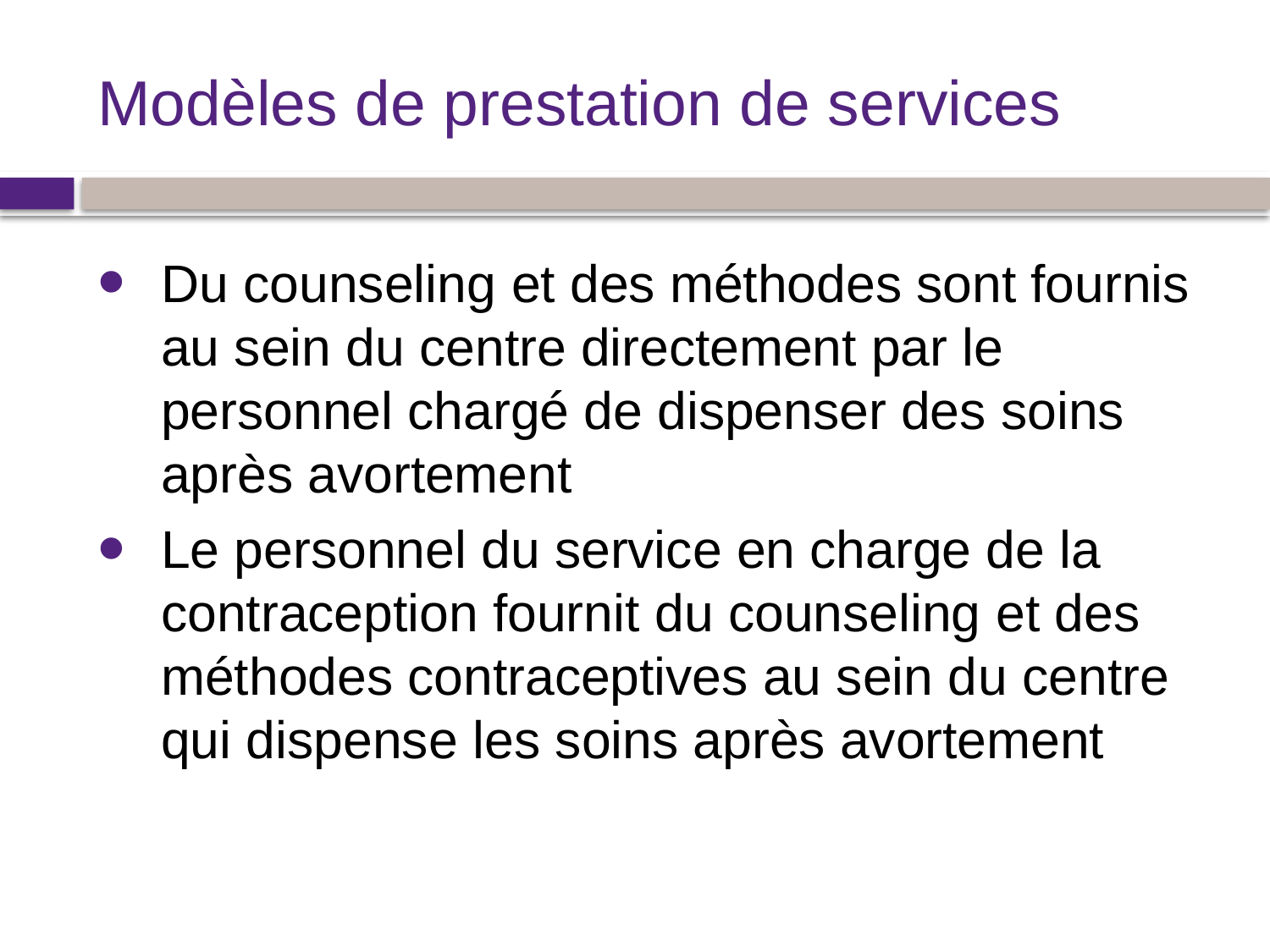

# Modèles de prestation de services
Du counseling et des méthodes sont fournis au sein du centre directement par le personnel chargé de dispenser des soins après avortement
Le personnel du service en charge de la contraception fournit du counseling et des méthodes contraceptives au sein du centre qui dispense les soins après avortement